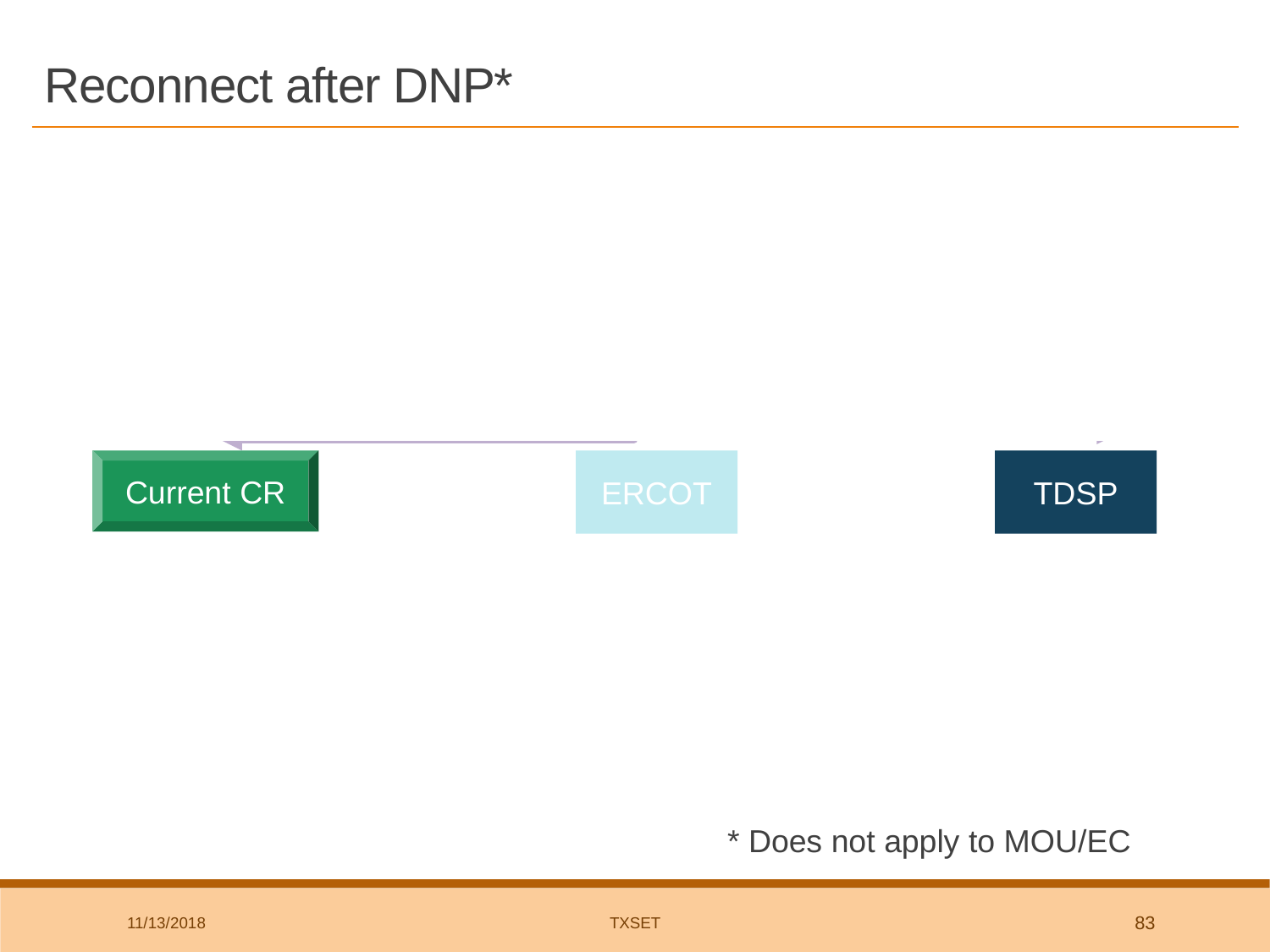

# Reconnect after DNP*

650_01
1
650_02
2
Current CR
ERCOT
TDSP
* Does not apply to MOU/EC
11/13/2018
TxSET
83